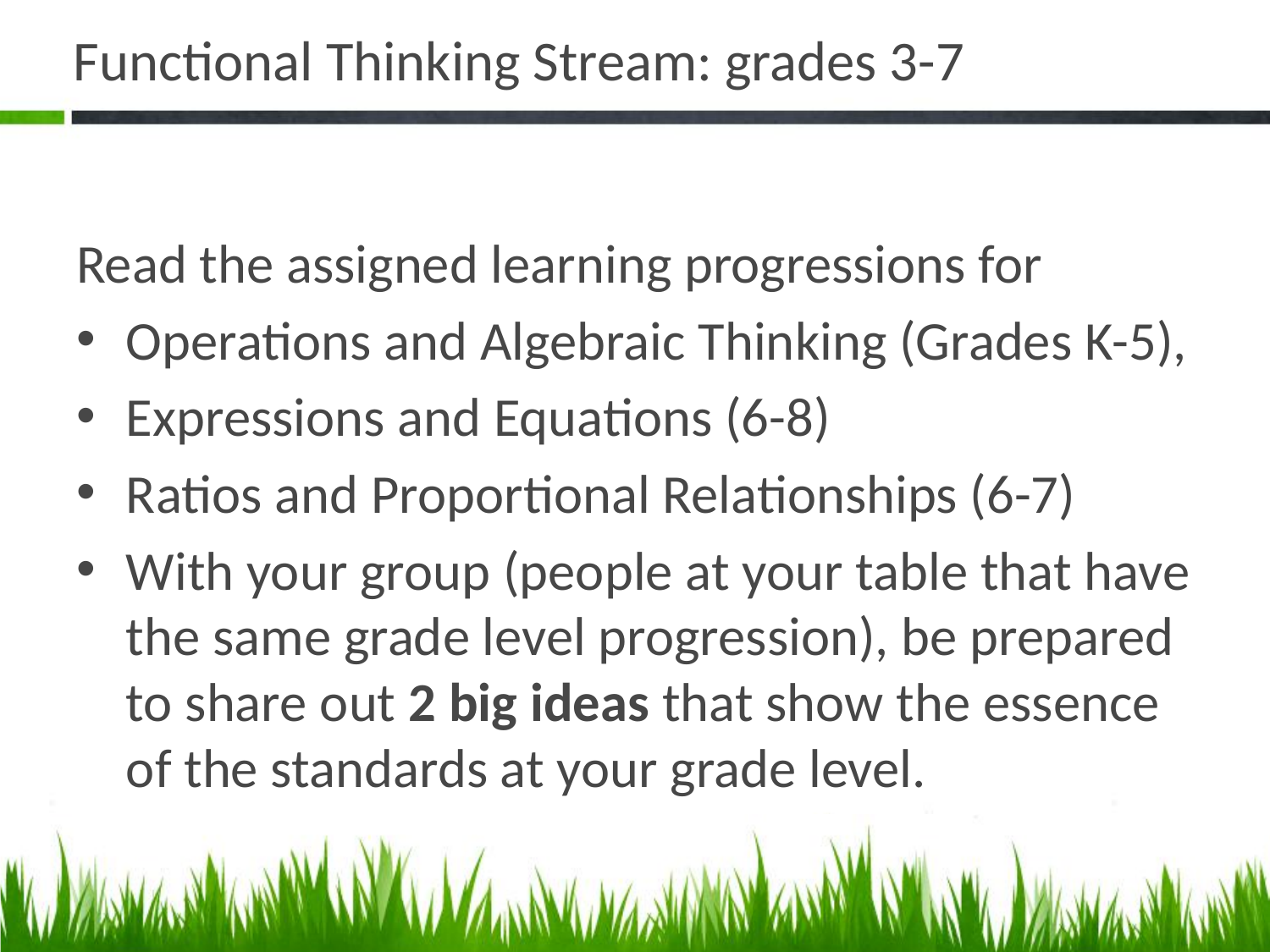

# Functional Thinking Stream: grades 3-7
Read the assigned learning progressions for
Operations and Algebraic Thinking (Grades K-5),
Expressions and Equations (6-8)
Ratios and Proportional Relationships (6-7)
With your group (people at your table that have the same grade level progression), be prepared to share out 2 big ideas that show the essence of the standards at your grade level.